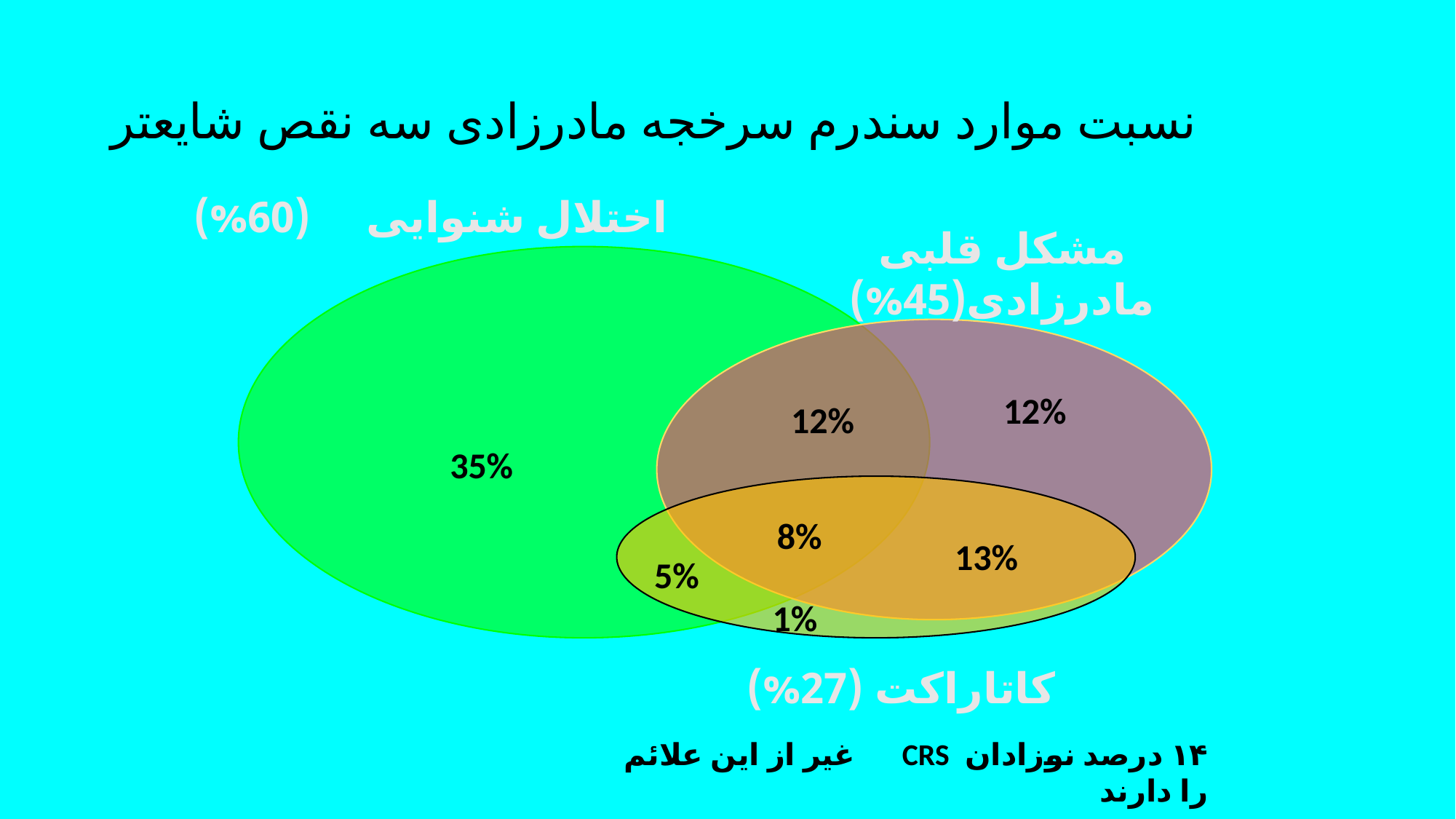

# نسبت موارد سندرم سرخجه مادرزادی سه نقص شایعتر
اختلال شنوایی     (60%)
مشکل قلبی مادرزادی(45%)

12%
12%
35%

8%
13%
5%
1%
کاتاراکت (27%)
۱۴ درصد نوزادان  CRS      غیر از این علائم را دارند